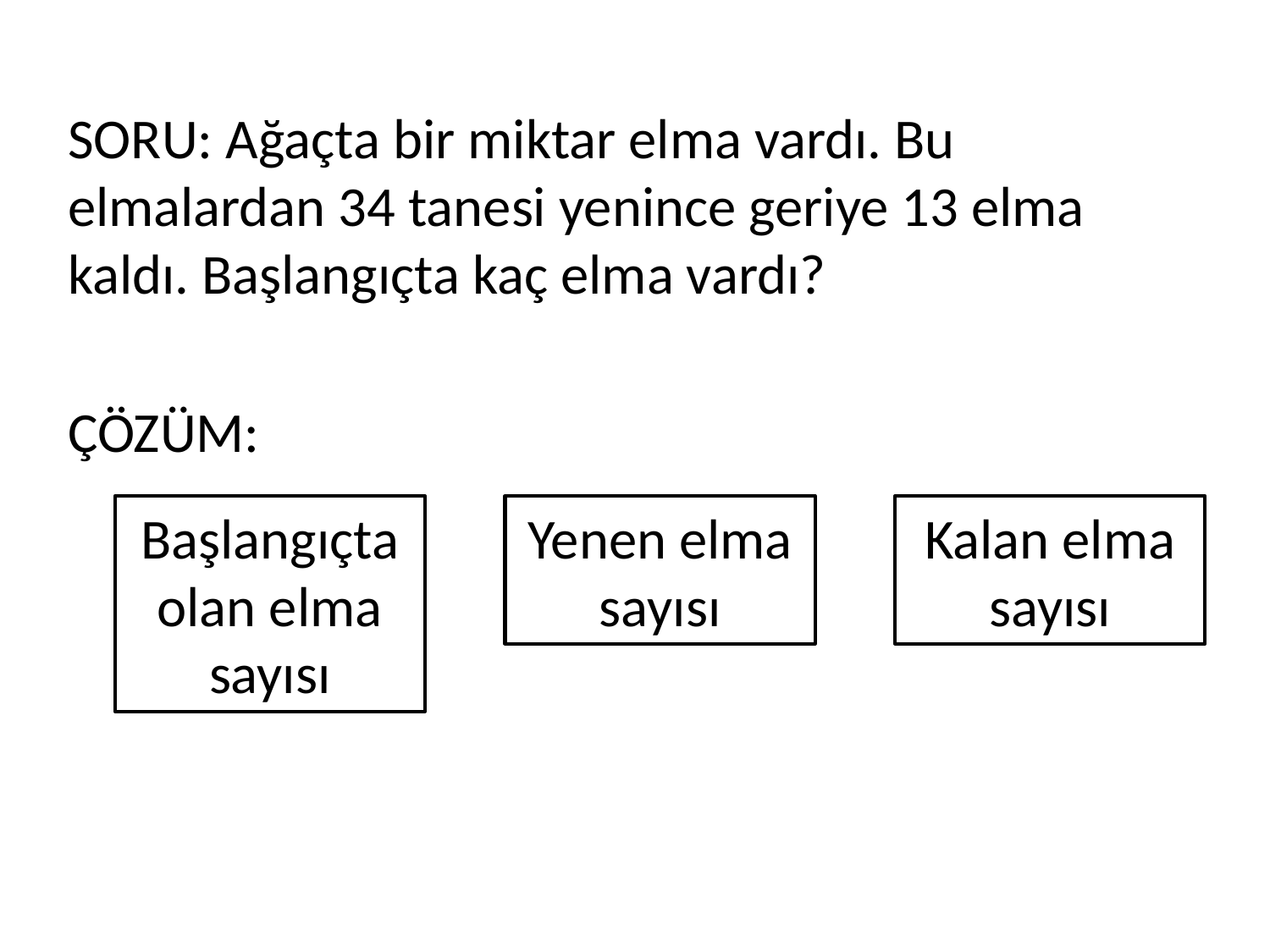

SORU: Ağaçta bir miktar elma vardı. Bu elmalardan 34 tanesi yenince geriye 13 elma kaldı. Başlangıçta kaç elma vardı?

ÇÖZÜM:
Başlangıçta olan elma sayısı
Yenen elma sayısı
Kalan elma sayısı